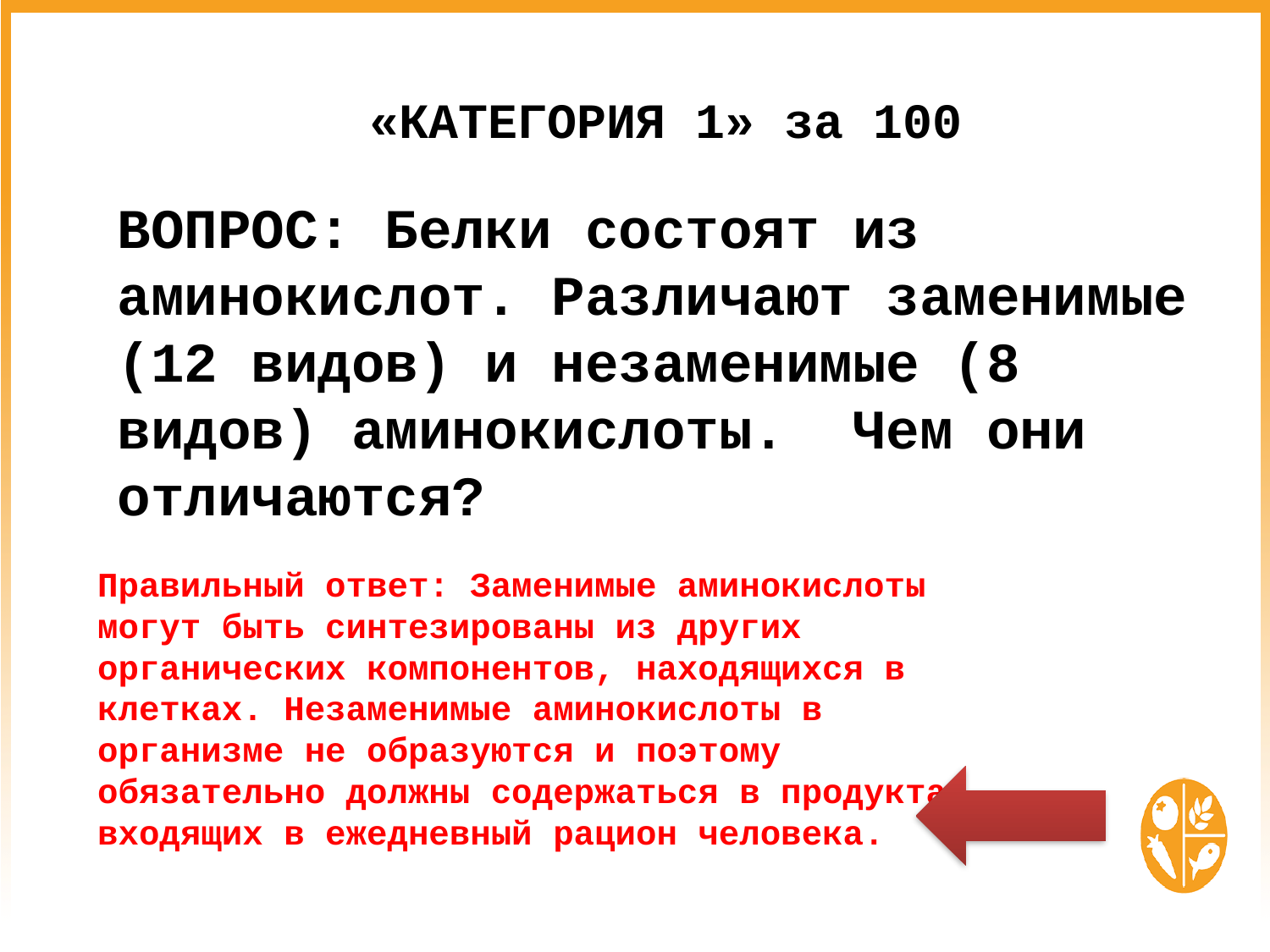

# «КАТЕГОРИЯ 1» за 100
ВОПРОС: Белки состоят из аминокислот. Различают заменимые (12 видов) и незаменимые (8 видов) аминокислоты.  Чем они отличаются?
Правильный ответ: Заменимые аминокислоты могут быть синтезированы из других органических компонентов, находящихся в клетках. Незаменимые аминокислоты в организме не образуются и поэтому обязательно должны содержаться в продуктах, входящих в ежедневный рацион человека.